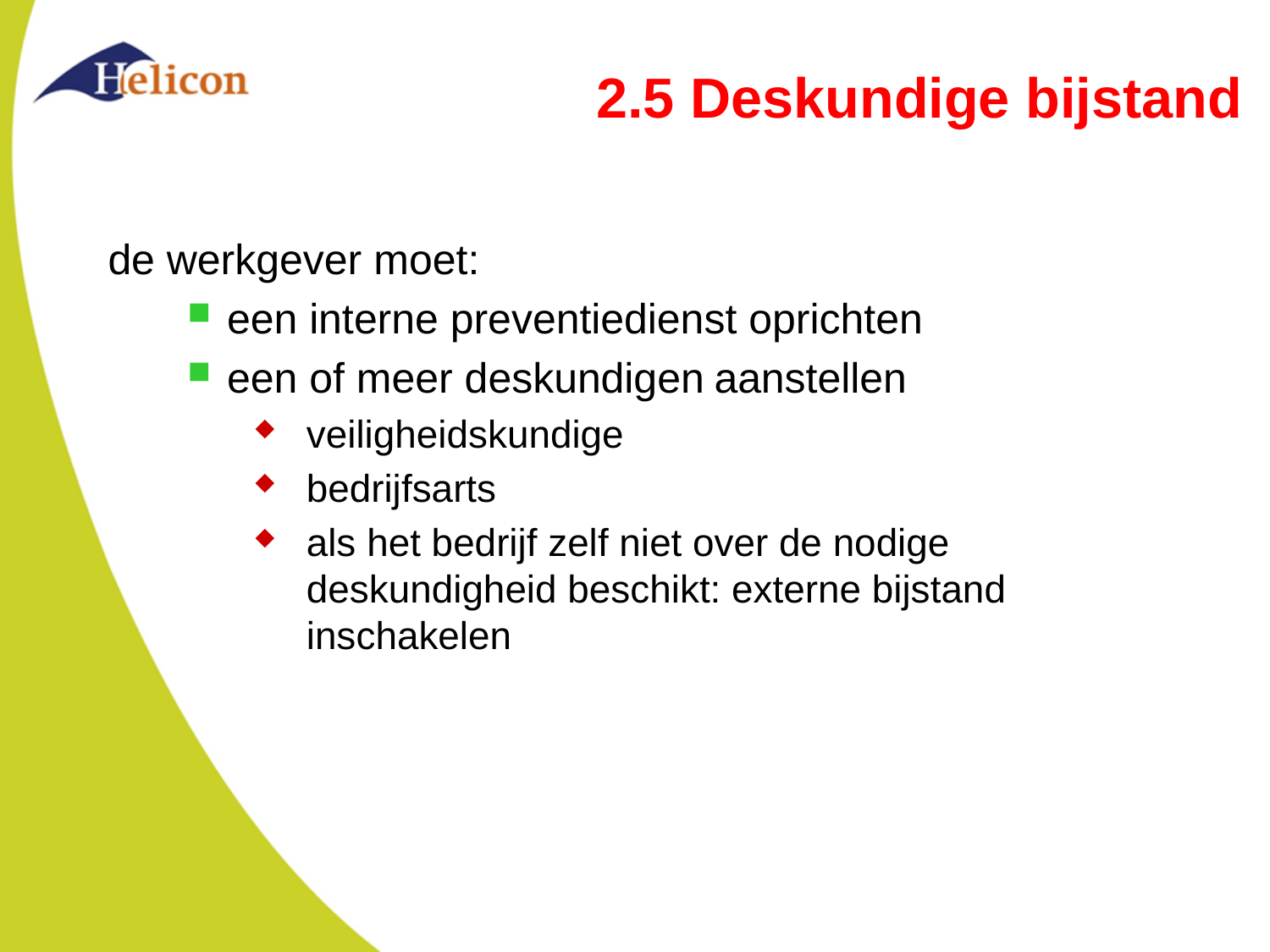

2.5 Deskundige bijstand
de werkgever moet:
een interne preventiedienst oprichten
een of meer deskundigen aanstellen
veiligheidskundige
bedrijfsarts
als het bedrijf zelf niet over de nodige deskundigheid beschikt: externe bijstand inschakelen